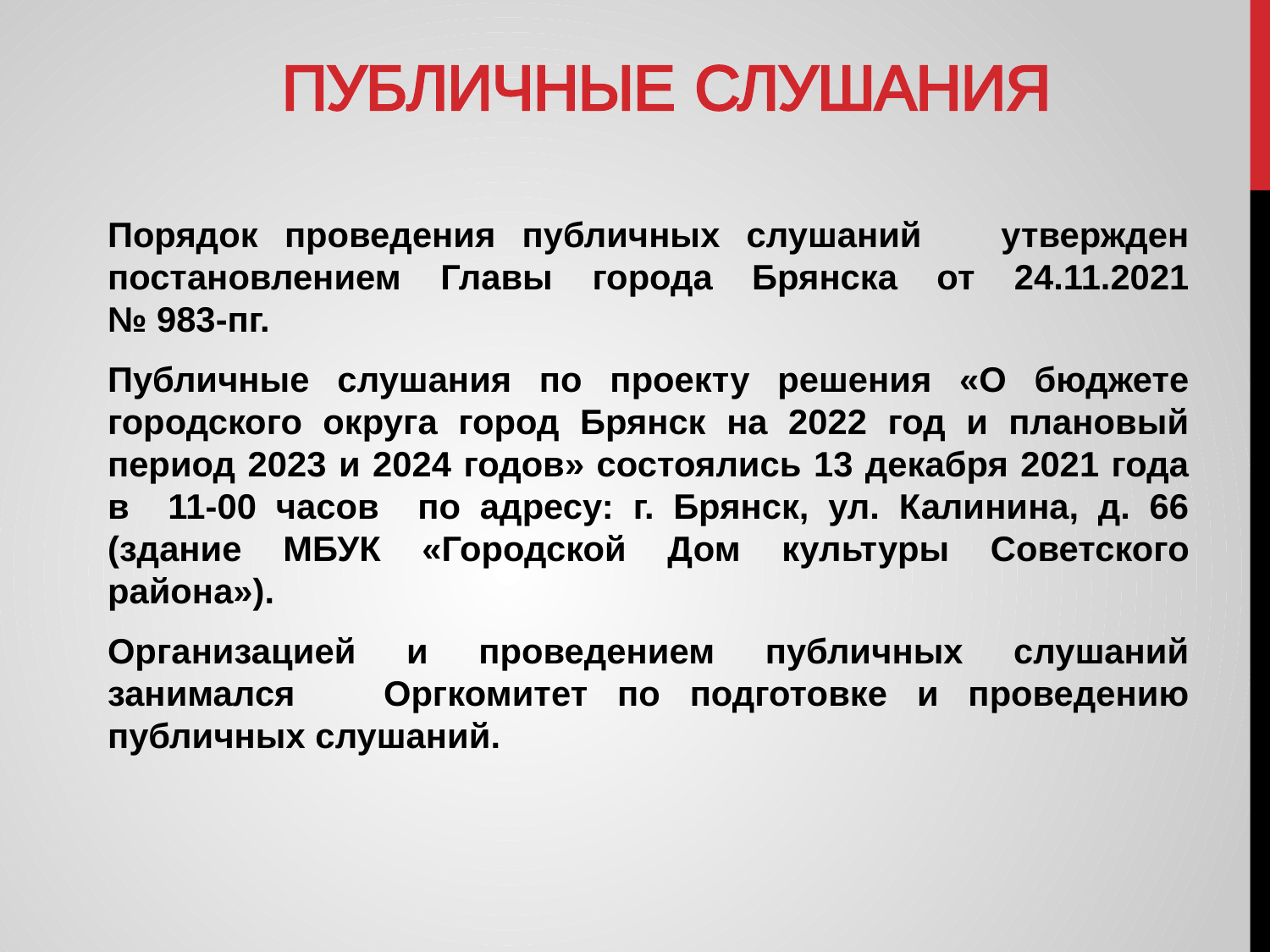

# Публичные слушания

Порядок проведения публичных слушаний   утвержден постановлением Главы города Брянска от 24.11.2021
№ 983-пг.
Публичные слушания по проекту решения «О бюджете городского округа город Брянск на 2022 год и плановый период 2023 и 2024 годов» состоялись 13 декабря 2021 года в  11-00 часов  по адресу: г. Брянск, ул. Калинина, д. 66 (здание МБУК «Городской Дом культуры Советского района»).
Организацией и проведением публичных слушаний занимался   Оргкомитет по подготовке и проведению публичных слушаний.